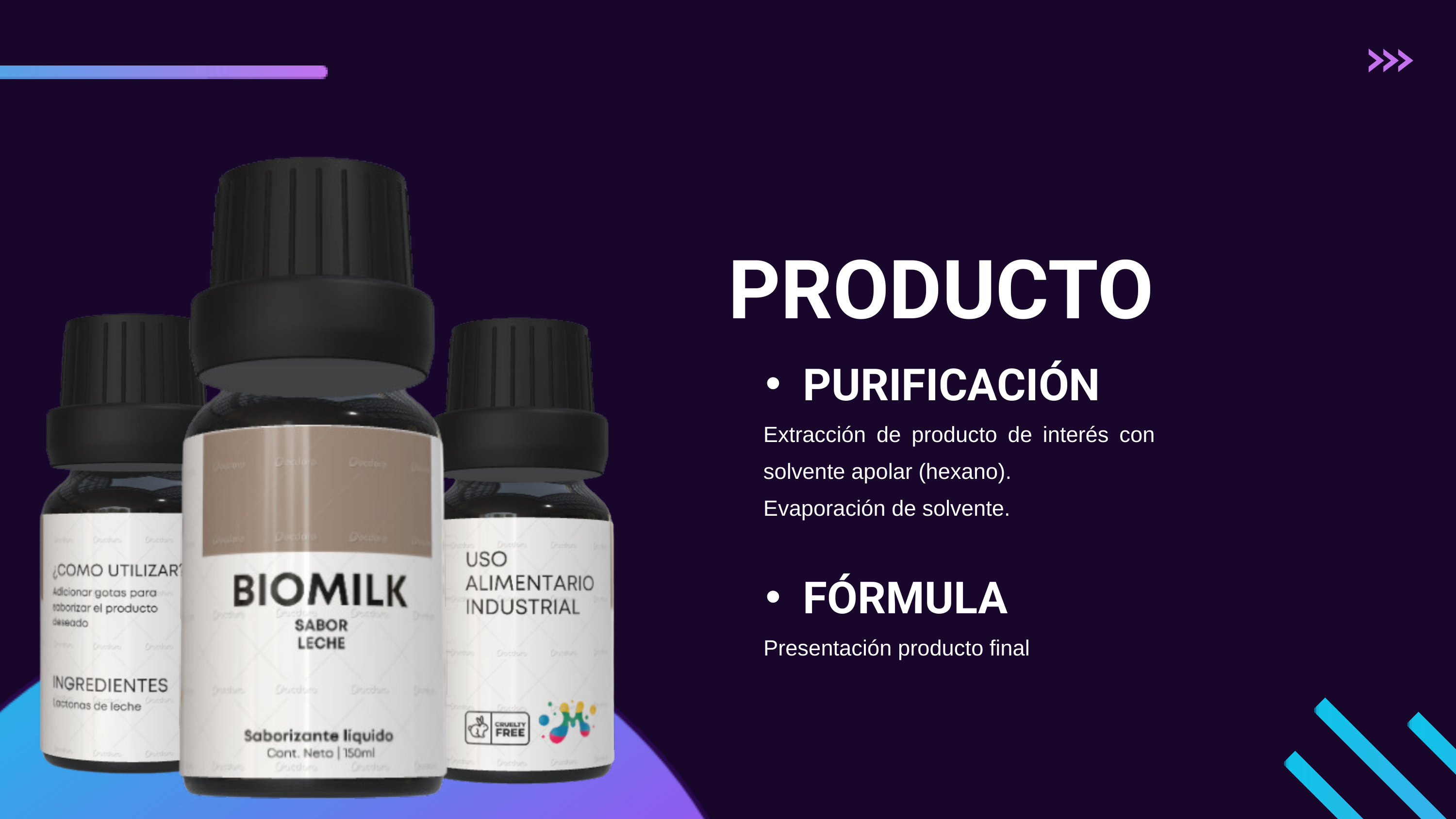

PRODUCTO

PURIFICACIÓN
Extracción de producto de interés con solvente apolar (hexano).
Evaporación de solvente.
FÓRMULA

Presentación producto final